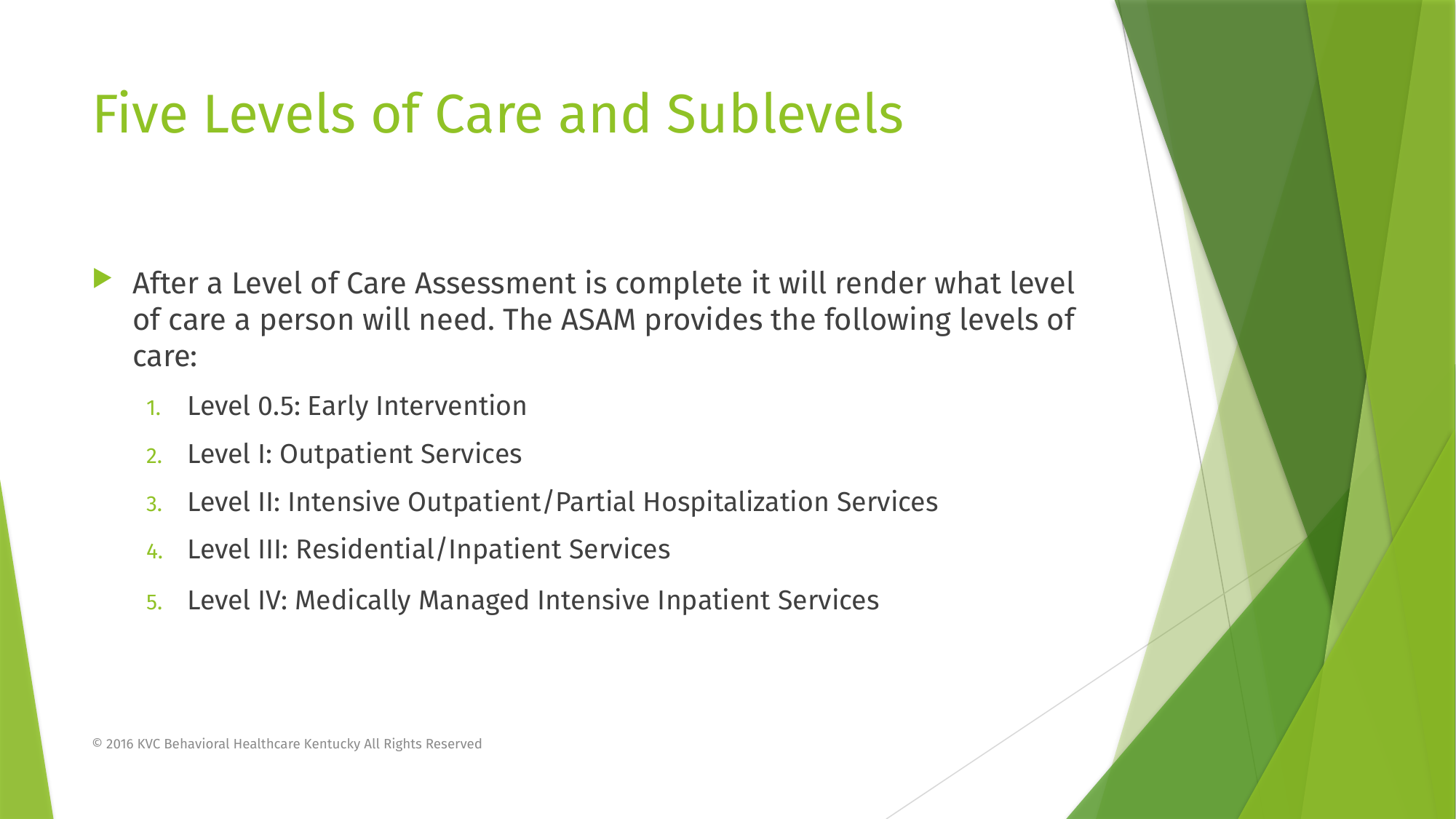

# Five Levels of Care and Sublevels
After a Level of Care Assessment is complete it will render what level of care a person will need. The ASAM provides the following levels of care:
Level 0.5: Early Intervention
Level I: Outpatient Services
Level II: Intensive Outpatient/Partial Hospitalization Services
Level III: Residential/Inpatient Services
Level IV: Medically Managed Intensive Inpatient Services

© 2016 KVC Behavioral Healthcare Kentucky All Rights Reserved